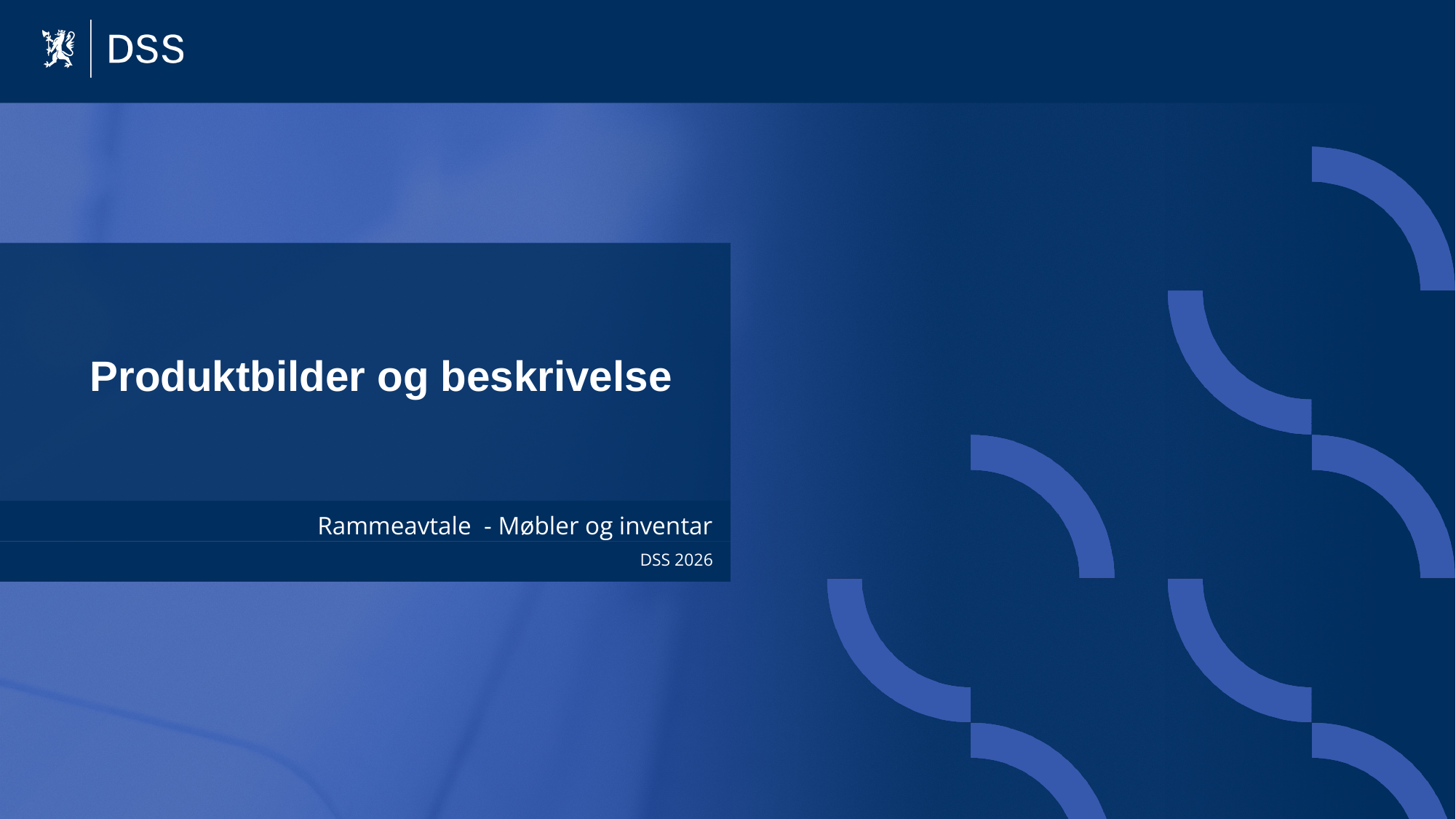

# Produktbilder og beskrivelse
Rammeavtale  - Møbler og inventar
DSS 2026